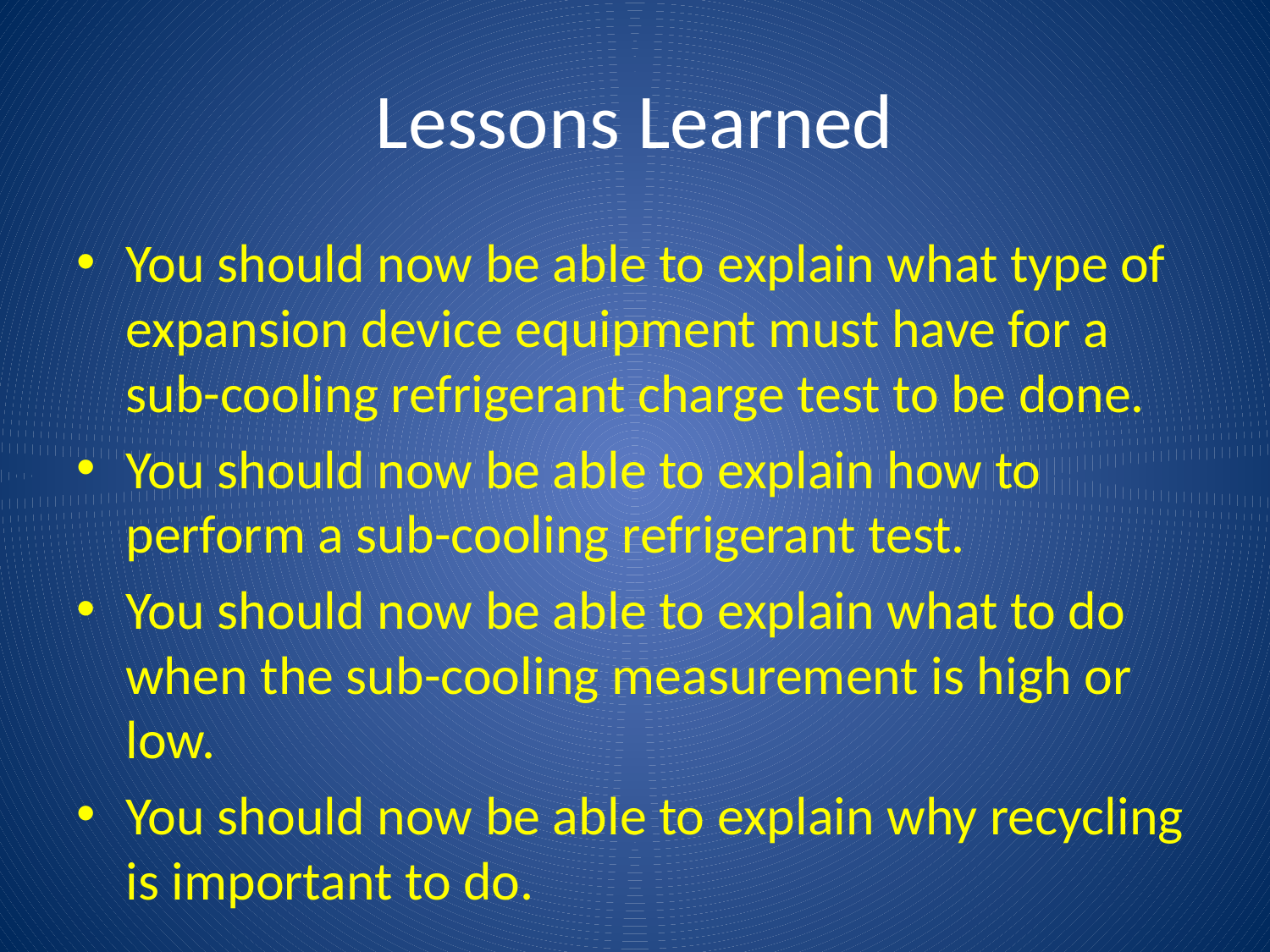

# Lessons Learned
You should now be able to explain what type of expansion device equipment must have for a sub-cooling refrigerant charge test to be done.
You should now be able to explain how to perform a sub-cooling refrigerant test.
You should now be able to explain what to do when the sub-cooling measurement is high or low.
You should now be able to explain why recycling is important to do.